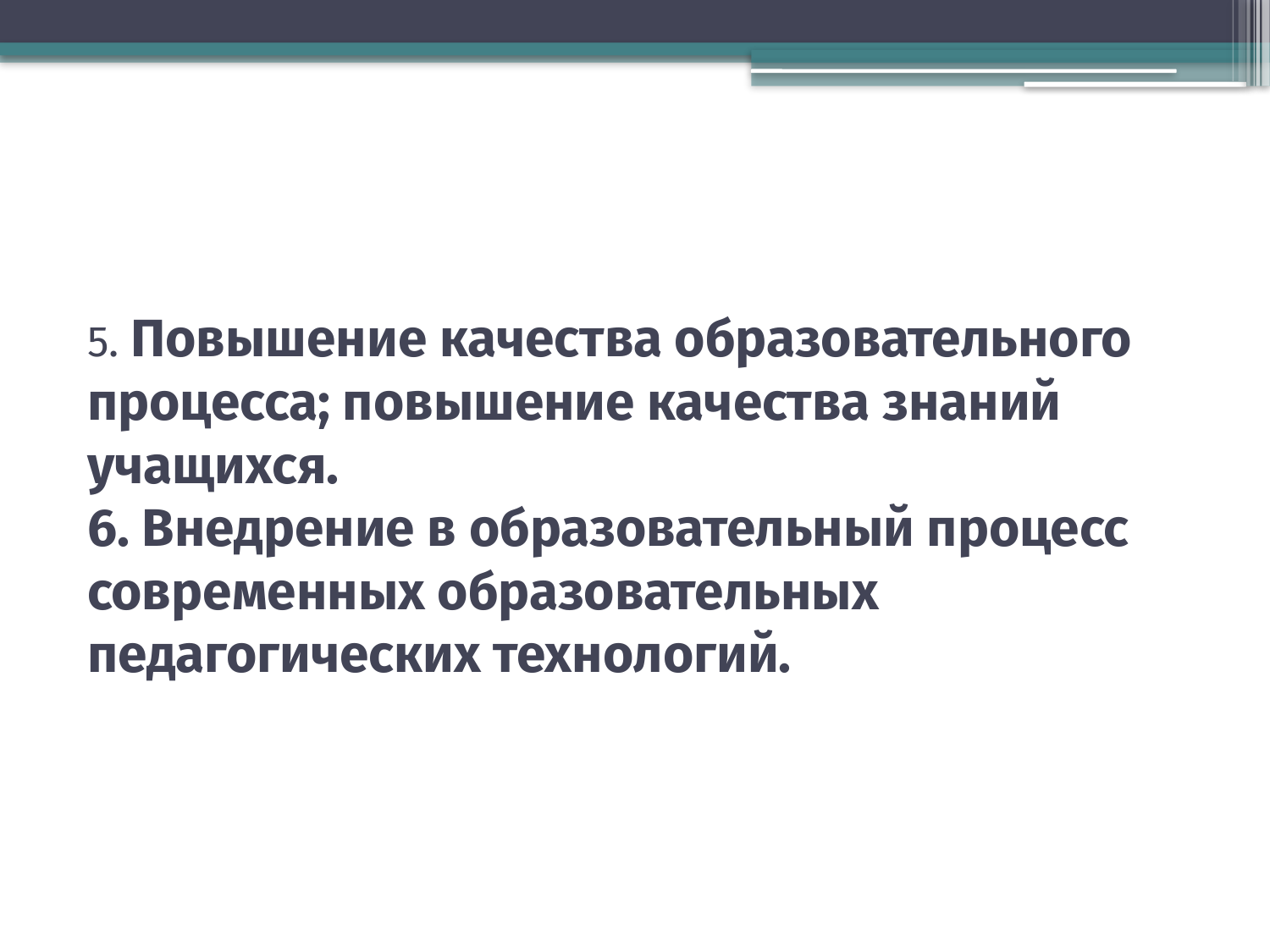

# 5. Повышение качества образовательного процесса; повышение качества знаний учащихся. 6. Внедрение в образовательный процесс современных образовательных педагогических технологий.